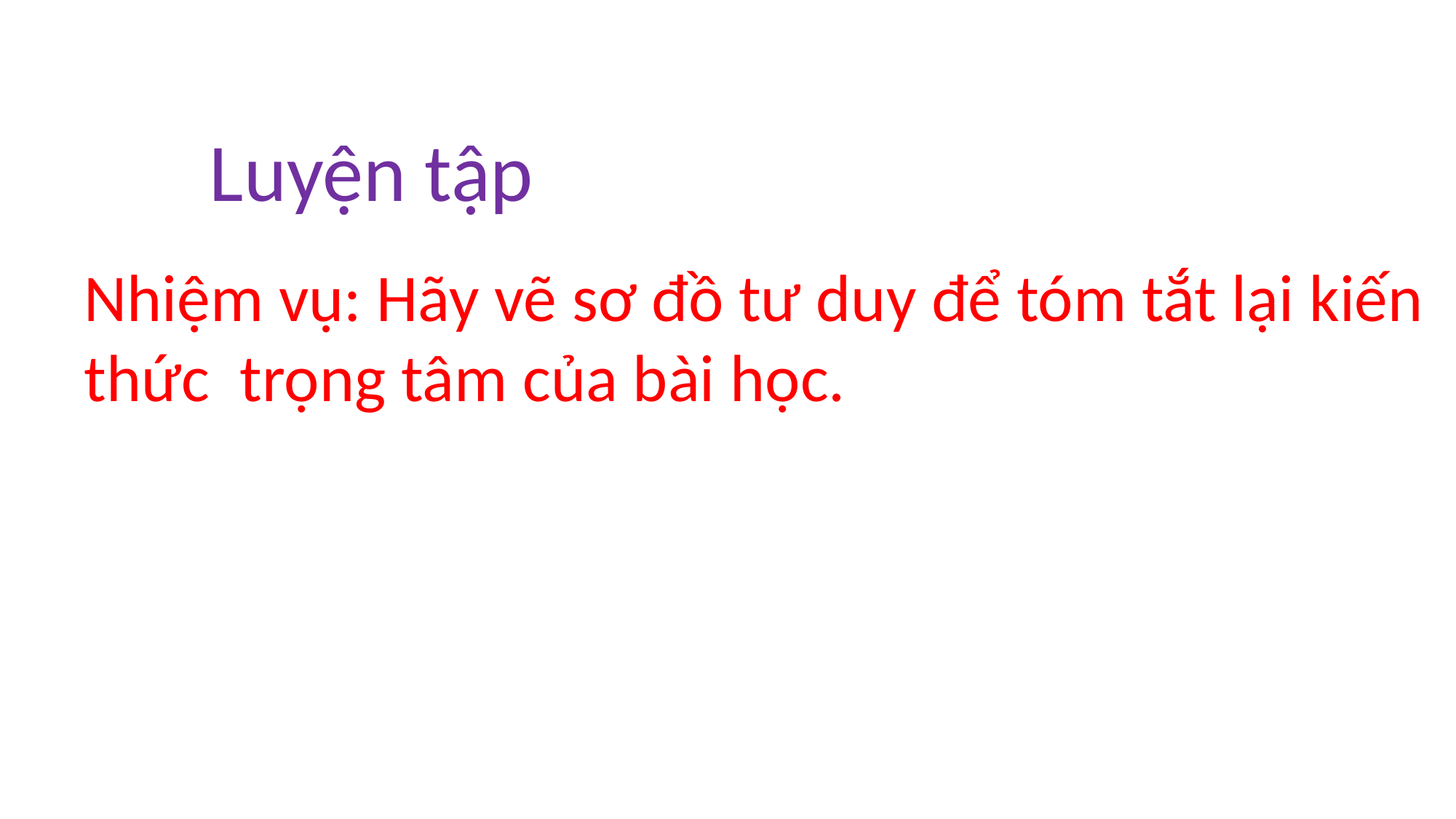

Luyện tập
Nhiệm vụ: Hãy vẽ sơ đồ tư duy để tóm tắt lại kiến thức  trọng tâm của bài học.